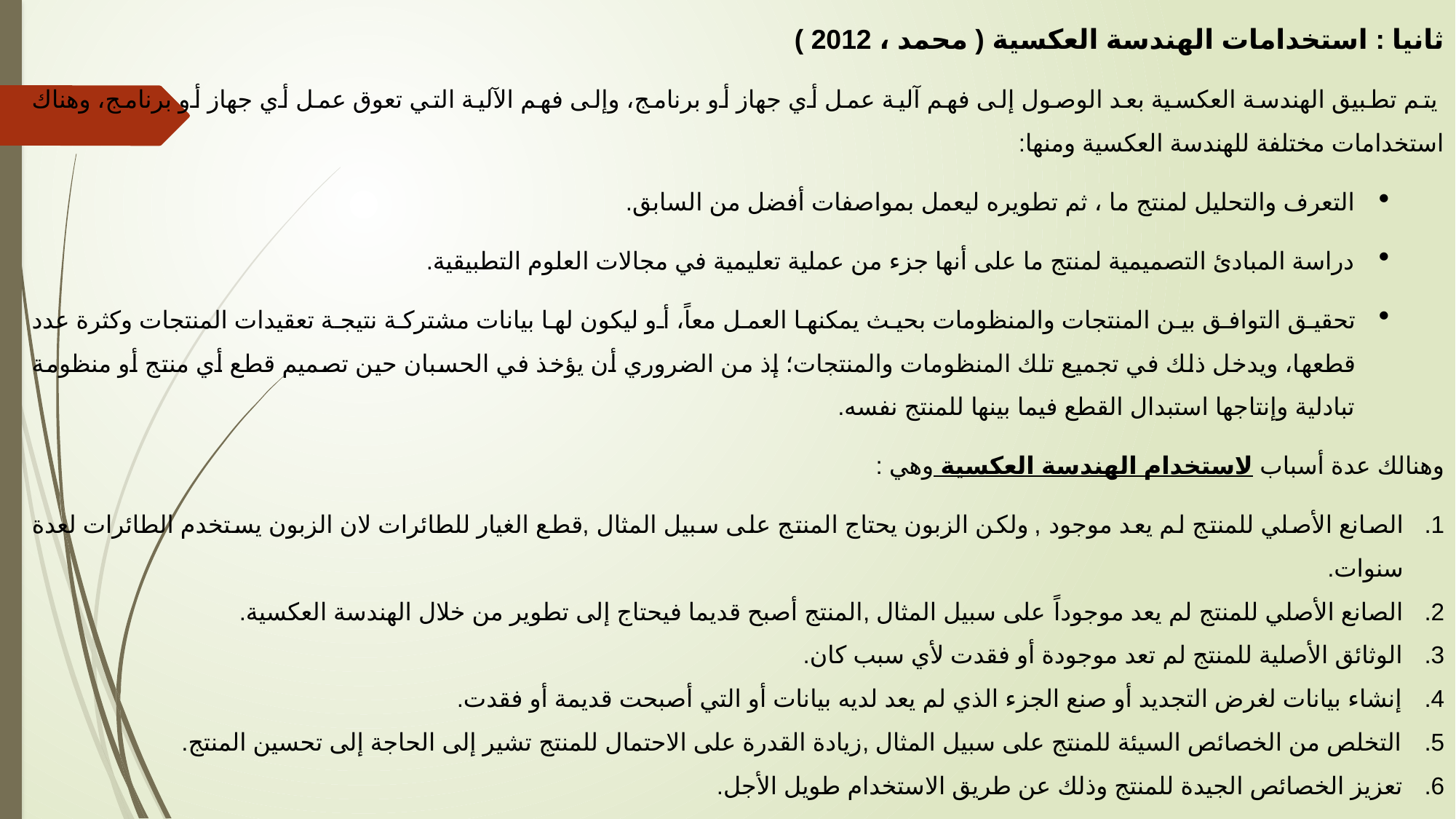

ثانيا : استخدامات الهندسة العكسية ( محمد ، 2012 )
 يتم تطبيق الهندسة العكسية بعد الوصول إلى فهم آلية عمل أي جهاز أو برنامج، وإلى فهم الآلية التي تعوق عمل أي جهاز أو برنامج، وهناك استخدامات مختلفة للهندسة العكسية ومنها:
التعرف والتحليل لمنتج ما ، ثم تطويره ليعمل بمواصفات أفضل من السابق.
دراسة المبادئ التصميمية لمنتج ما على أنها جزء من عملية تعليمية في مجالات العلوم التطبيقية.
تحقيق التوافق بين المنتجات والمنظومات بحيث يمكنها العمل معاً، أو ليكون لها بيانات مشتركة نتيجة تعقيدات المنتجات وكثرة عدد قطعها، ويدخل ذلك في تجميع تلك المنظومات والمنتجات؛ إذ من الضروري أن يؤخذ في الحسبان حين تصميم قطع أي منتج أو منظومة تبادلية وإنتاجها استبدال القطع فيما بينها للمنتج نفسه.
وهنالك عدة أسباب لاستخدام الهندسة العكسية وهي :
الصانع الأصلي للمنتج لم يعد موجود , ولكن الزبون يحتاج المنتج على سبيل المثال ,قطع الغيار للطائرات لان الزبون يستخدم الطائرات لعدة سنوات.
الصانع الأصلي للمنتج لم يعد موجوداً على سبيل المثال ,المنتج أصبح قديما فيحتاج إلى تطوير من خلال الهندسة العكسية.
الوثائق الأصلية للمنتج لم تعد موجودة أو فقدت لأي سبب كان.
إنشاء بيانات لغرض التجديد أو صنع الجزء الذي لم يعد لديه بيانات أو التي أصبحت قديمة أو فقدت.
التخلص من الخصائص السيئة للمنتج على سبيل المثال ,زيادة القدرة على الاحتمال للمنتج تشير إلى الحاجة إلى تحسين المنتج.
تعزيز الخصائص الجيدة للمنتج وذلك عن طريق الاستخدام طويل الأجل.
تحليل الخصائص الجيدة والسيئة للمنتجات المنافسة.
استكشاف سبل جديدة لتحسين أداء المنتج وميزاته.